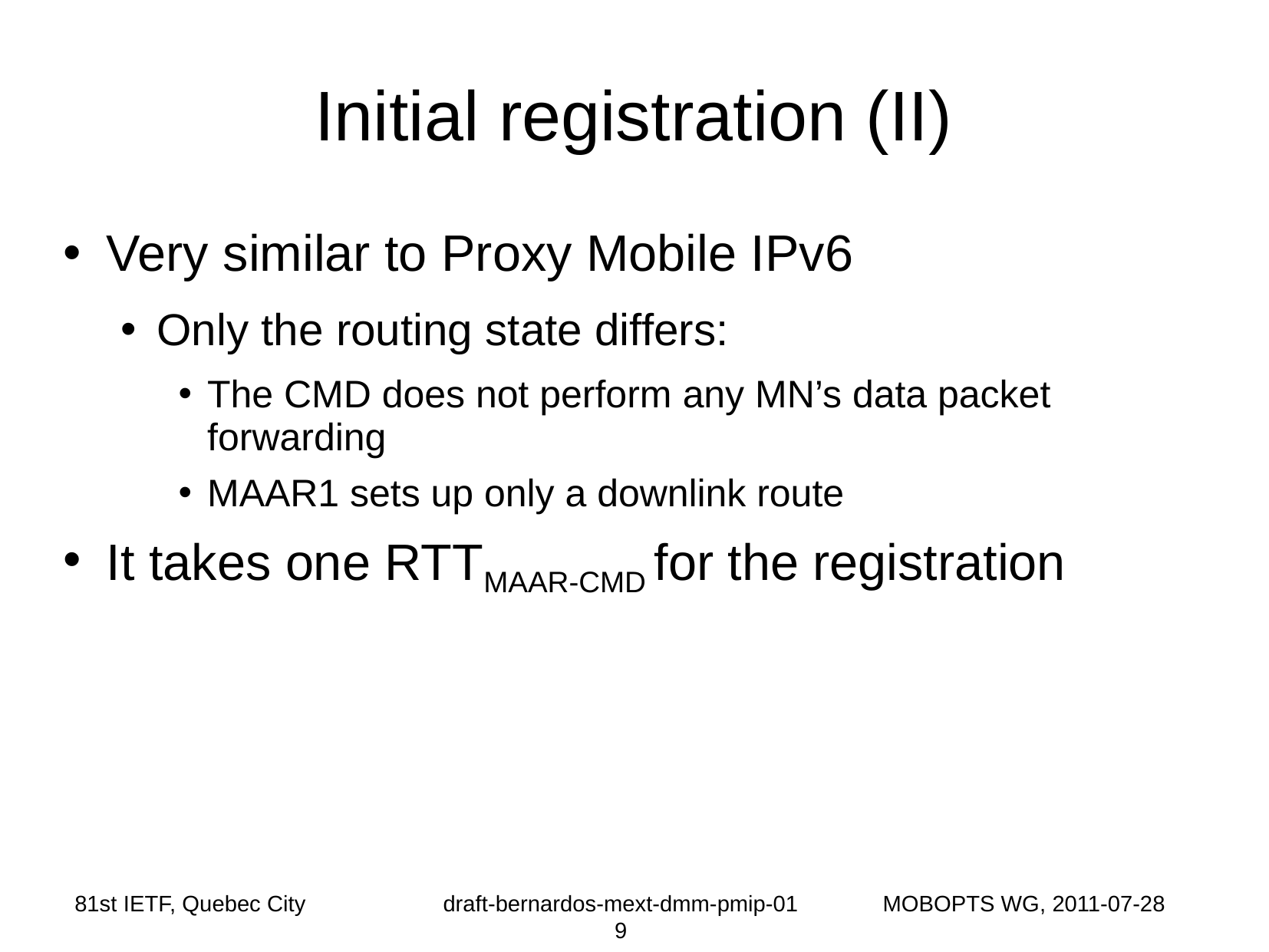

# Initial registration (II)
Very similar to Proxy Mobile IPv6
Only the routing state differs:
The CMD does not perform any MN’s data packet forwarding
MAAR1 sets up only a downlink route
It takes one RTTMAAR-CMD for the registration